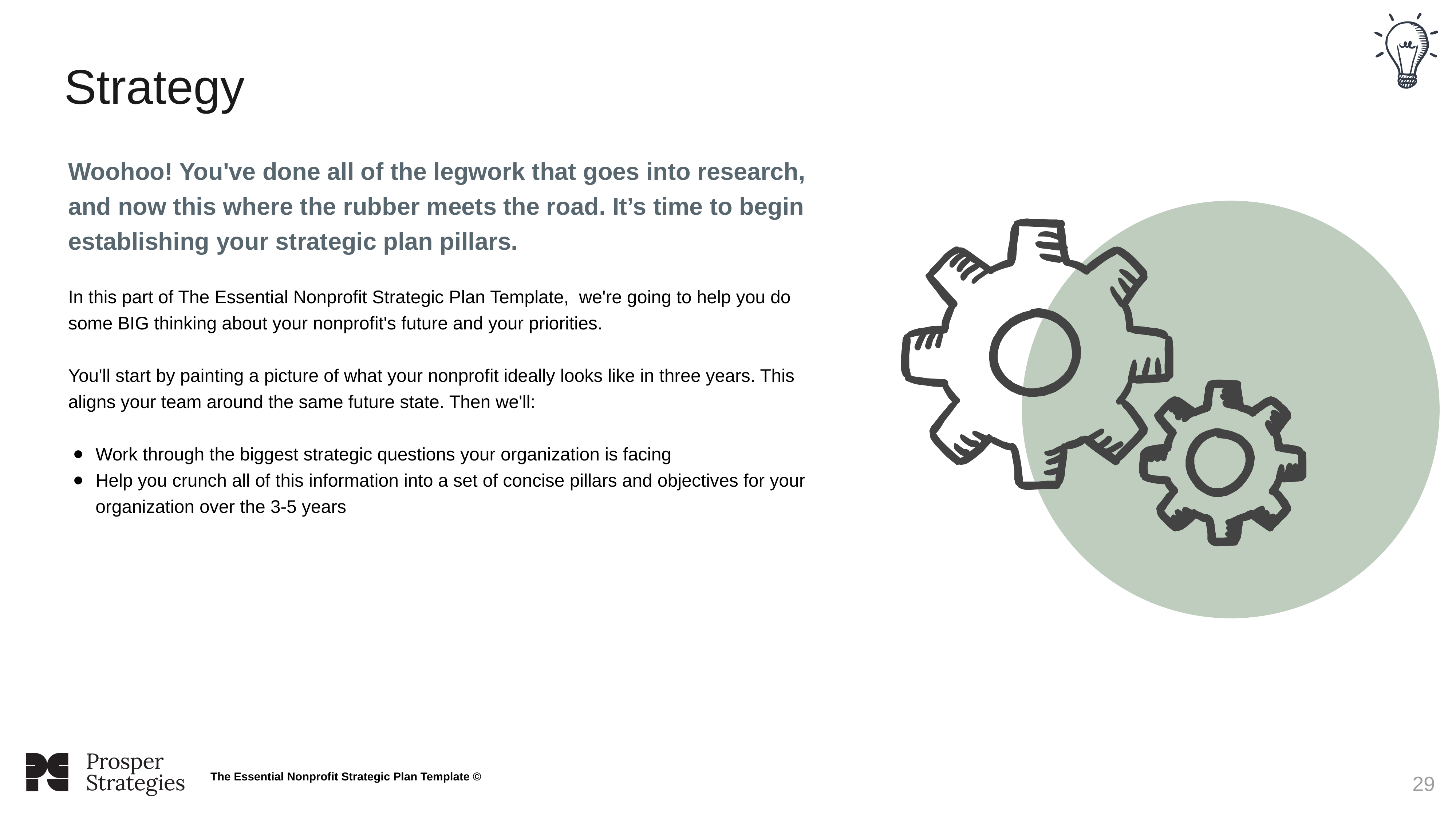

# Strategy
Woohoo! You've done all of the legwork that goes into research, and now this where the rubber meets the road. It’s time to begin establishing your strategic plan pillars.

In this part of The Essential Nonprofit Strategic Plan Template,  we're going to help you do some BIG thinking about your nonprofit's future and your priorities.

You'll start by painting a picture of what your nonprofit ideally looks like in three years. This aligns your team around the same future state. Then we'll:

Work through the biggest strategic questions your organization is facing
Help you crunch all of this information into a set of concise pillars and objectives for your organization over the 3-5 years

29
The Essential Nonprofit Strategic Plan Template ©